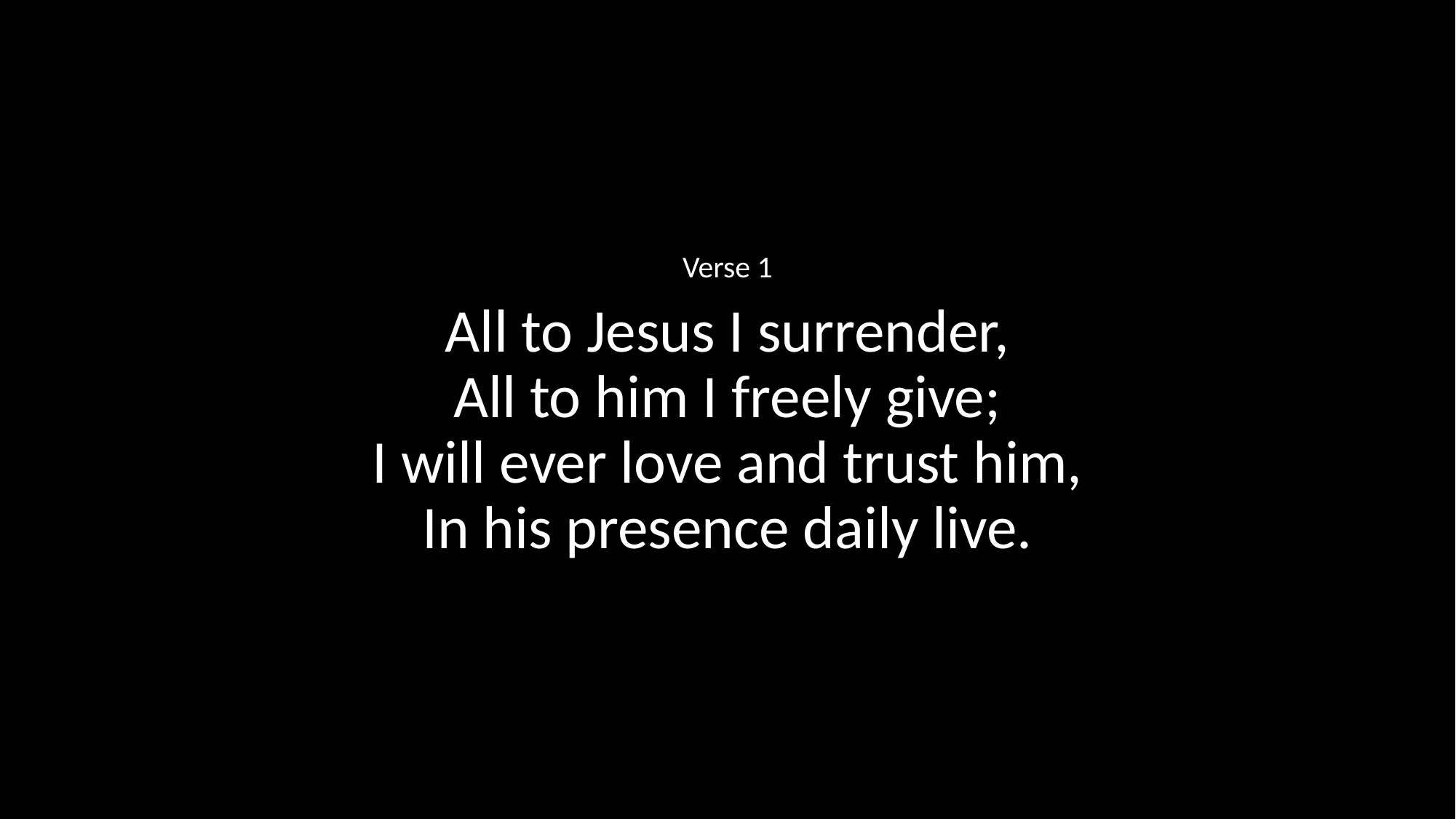

Verse 1
All to Jesus I surrender,
All to him I freely give;
I will ever love and trust him,
In his presence daily live.